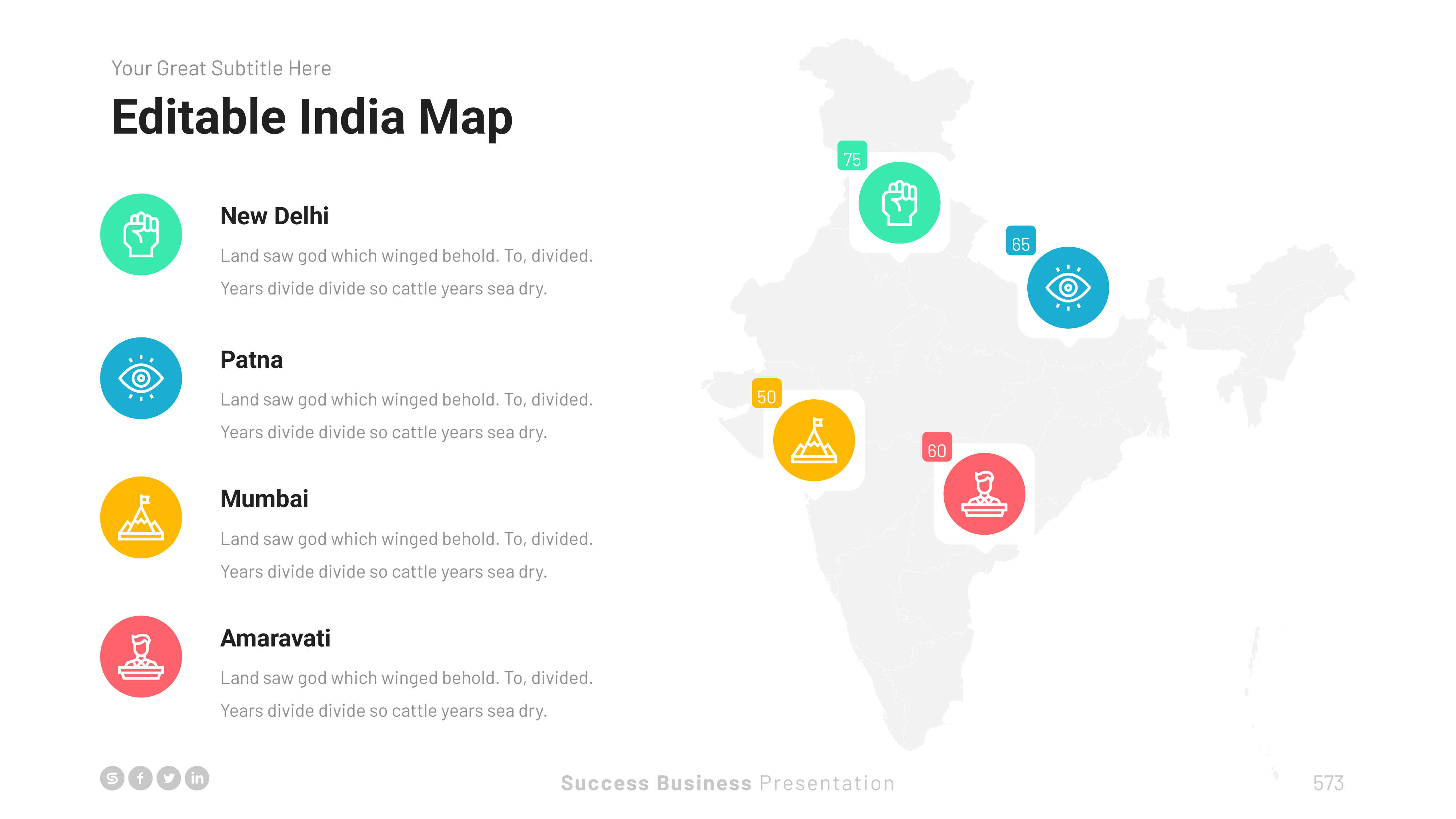

Your Great Subtitle Here
Editable India Map
75

New Delhi
Land saw god which winged behold. To, divided. Years divide divide so cattle years sea dry.

65

Patna
Land saw god which winged behold. To, divided. Years divide divide so cattle years sea dry.

50

60

Mumbai
Land saw god which winged behold. To, divided. Years divide divide so cattle years sea dry.

Amaravati
Land saw god which winged behold. To, divided. Years divide divide so cattle years sea dry.